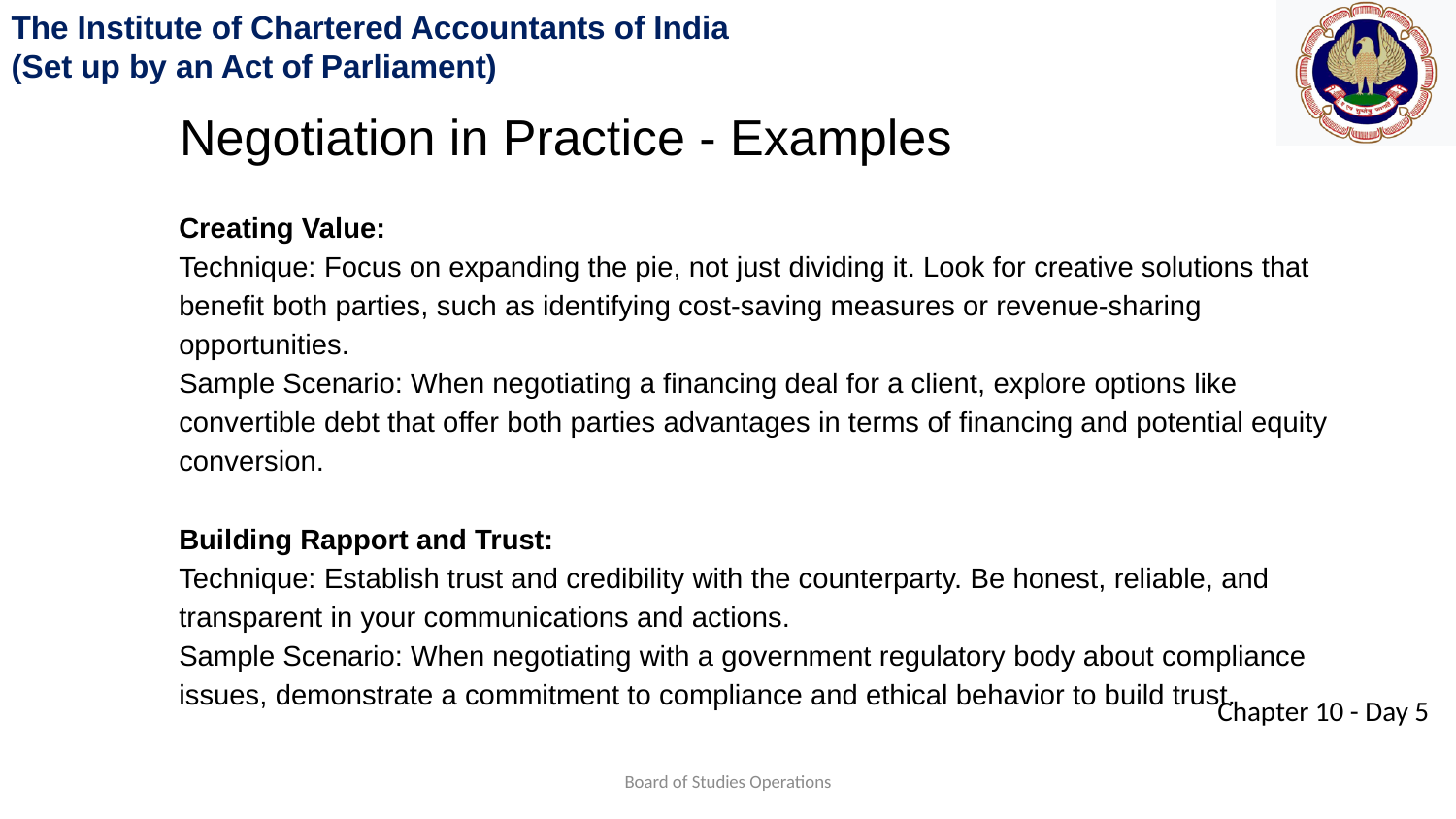

Negotiation in Practice - Examples
Creating Value:
Technique: Focus on expanding the pie, not just dividing it. Look for creative solutions that benefit both parties, such as identifying cost-saving measures or revenue-sharing opportunities.
Sample Scenario: When negotiating a financing deal for a client, explore options like convertible debt that offer both parties advantages in terms of financing and potential equity conversion.

Building Rapport and Trust:
Technique: Establish trust and credibility with the counterparty. Be honest, reliable, and transparent in your communications and actions.
Sample Scenario: When negotiating with a government regulatory body about compliance issues, demonstrate a commitment to compliance and ethical behavior to build trust.
Board of Studies Operations